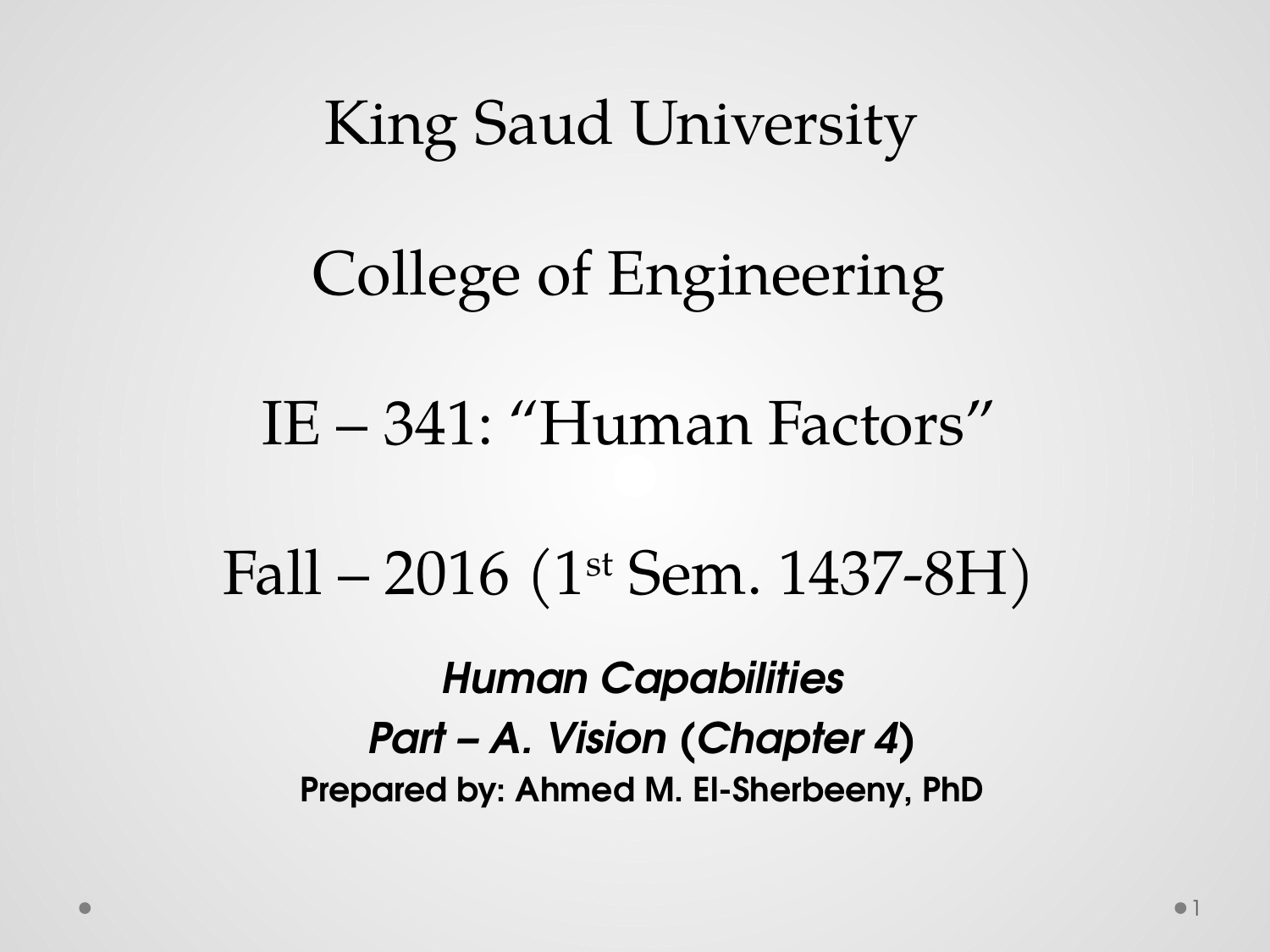

# King Saud University College of Engineering IE – 341: “Human Factors” Fall – 2016 (1st Sem. 1437-8H)
Human Capabilities
Part – A. Vision (Chapter 4)
Prepared by: Ahmed M. El-Sherbeeny, PhD

1